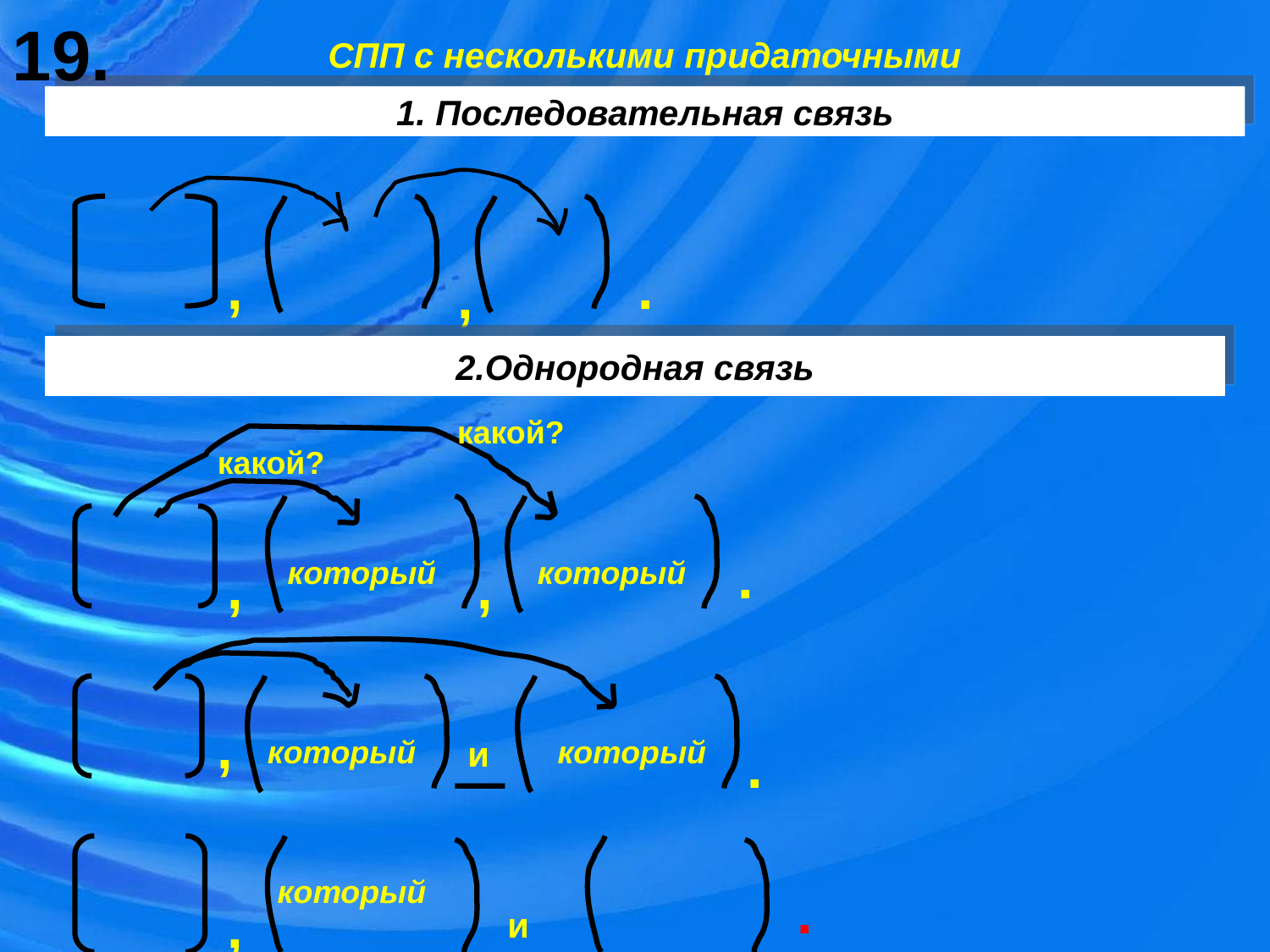

19.
СПП с несколькими придаточными
1. Последовательная связь

,
.
,
2.Однородная связь
какой?

какой?

.
,
который
,
который

,
который
и
который
.

который
.
,
и